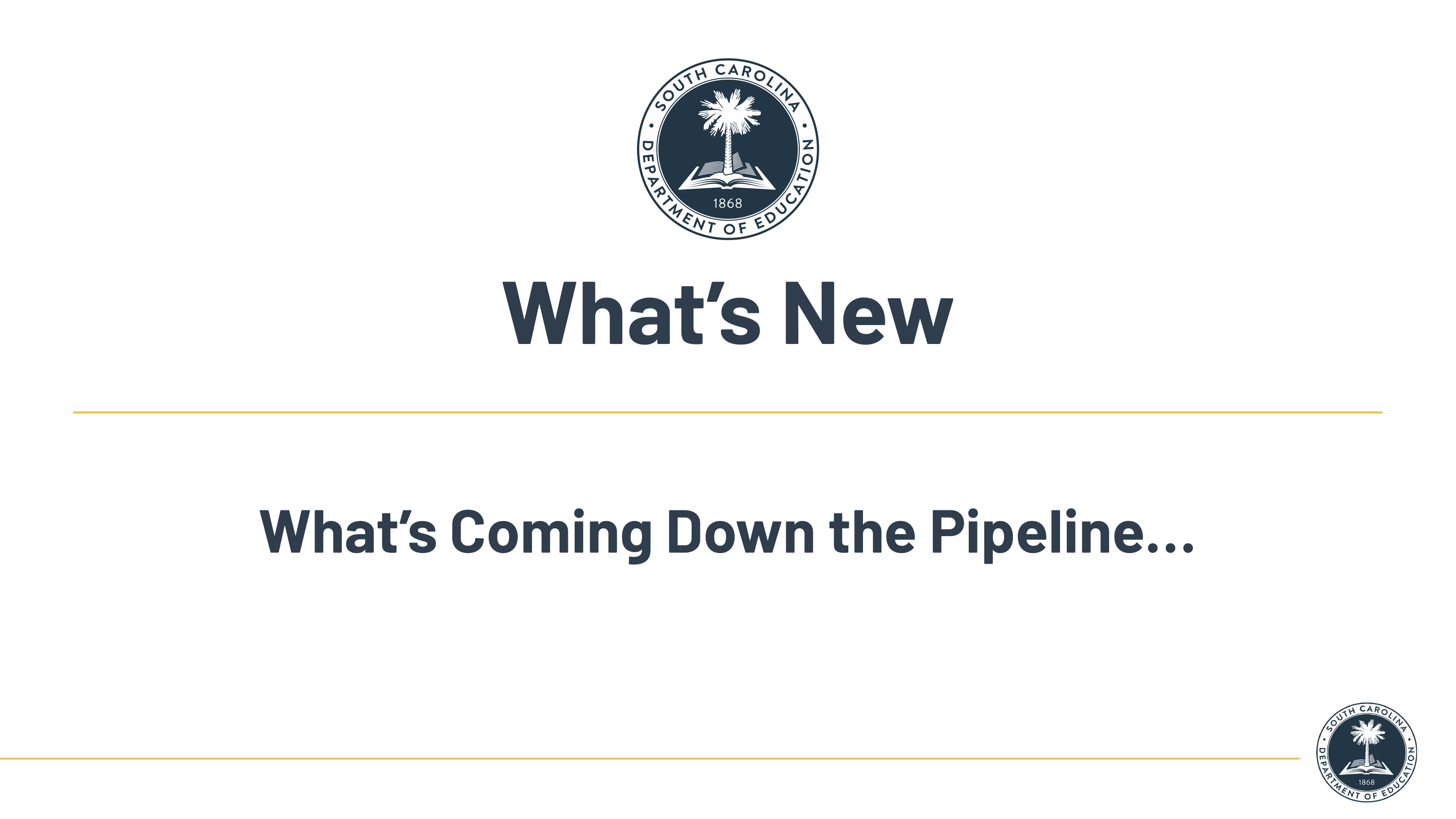

# What’s New
What’s Coming Down the Pipeline…